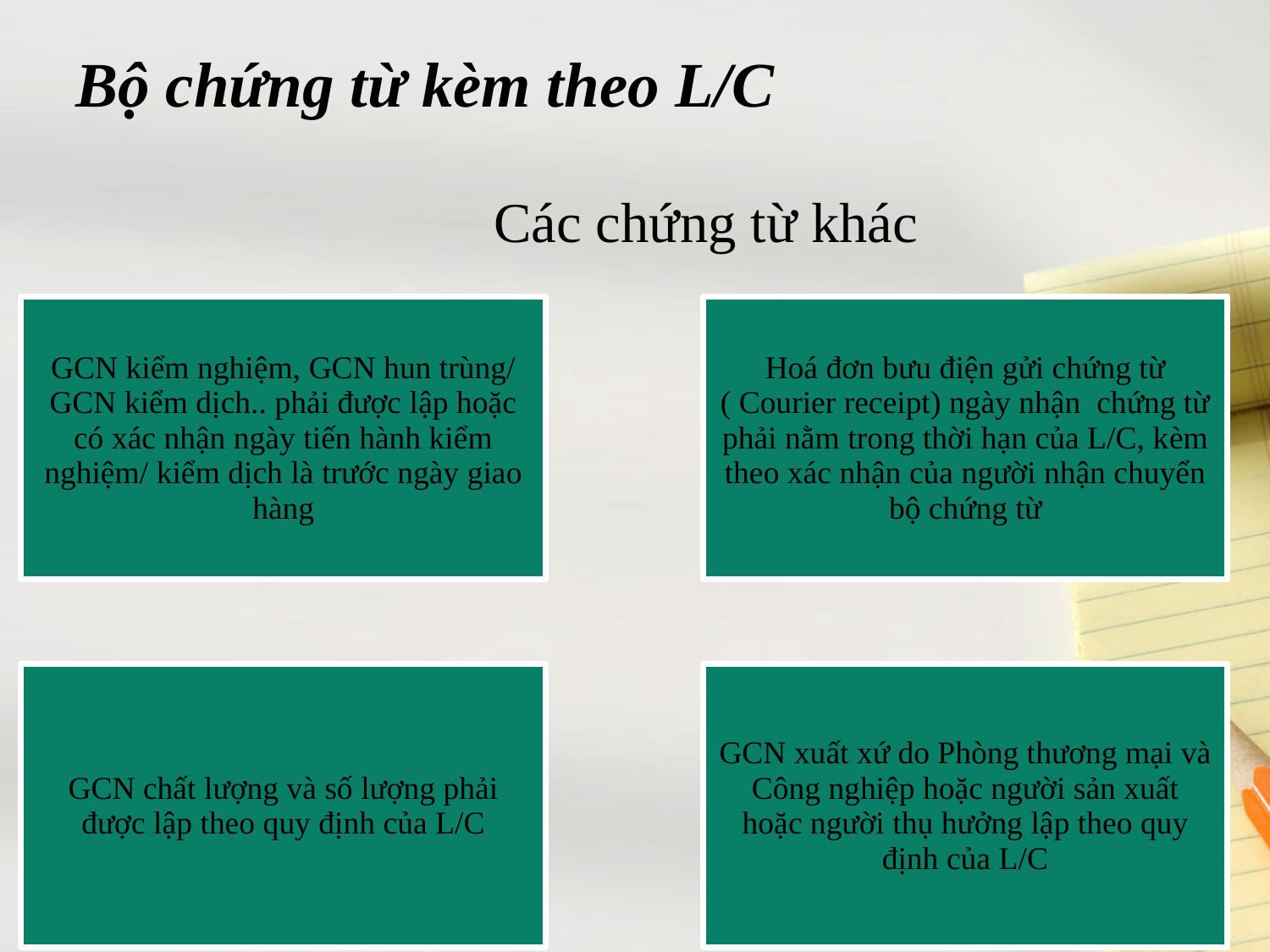

# Bộ chứng từ kèm theo L/C
		Các chứng từ khác
GCN kiểm nghiệm, GCN hun trùng/ GCN kiểm dịch.. phải được lập hoặc có xác nhận ngày tiến hành kiểm nghiệm/ kiểm dịch là trước ngày giao hàng
Hoá đơn bưu điện gửi chứng từ ( Courier receipt) ngày nhận  chứng từ phải nằm trong thời hạn của L/C, kèm theo xác nhận của người nhận chuyển bộ chứng từ
GCN chất lượng và số lượng phải được lập theo quy định của L/C
GCN xuất xứ do Phòng thương mại và Công nghiệp hoặc người sản xuất hoặc người thụ hưởng lập theo quy định của L/C